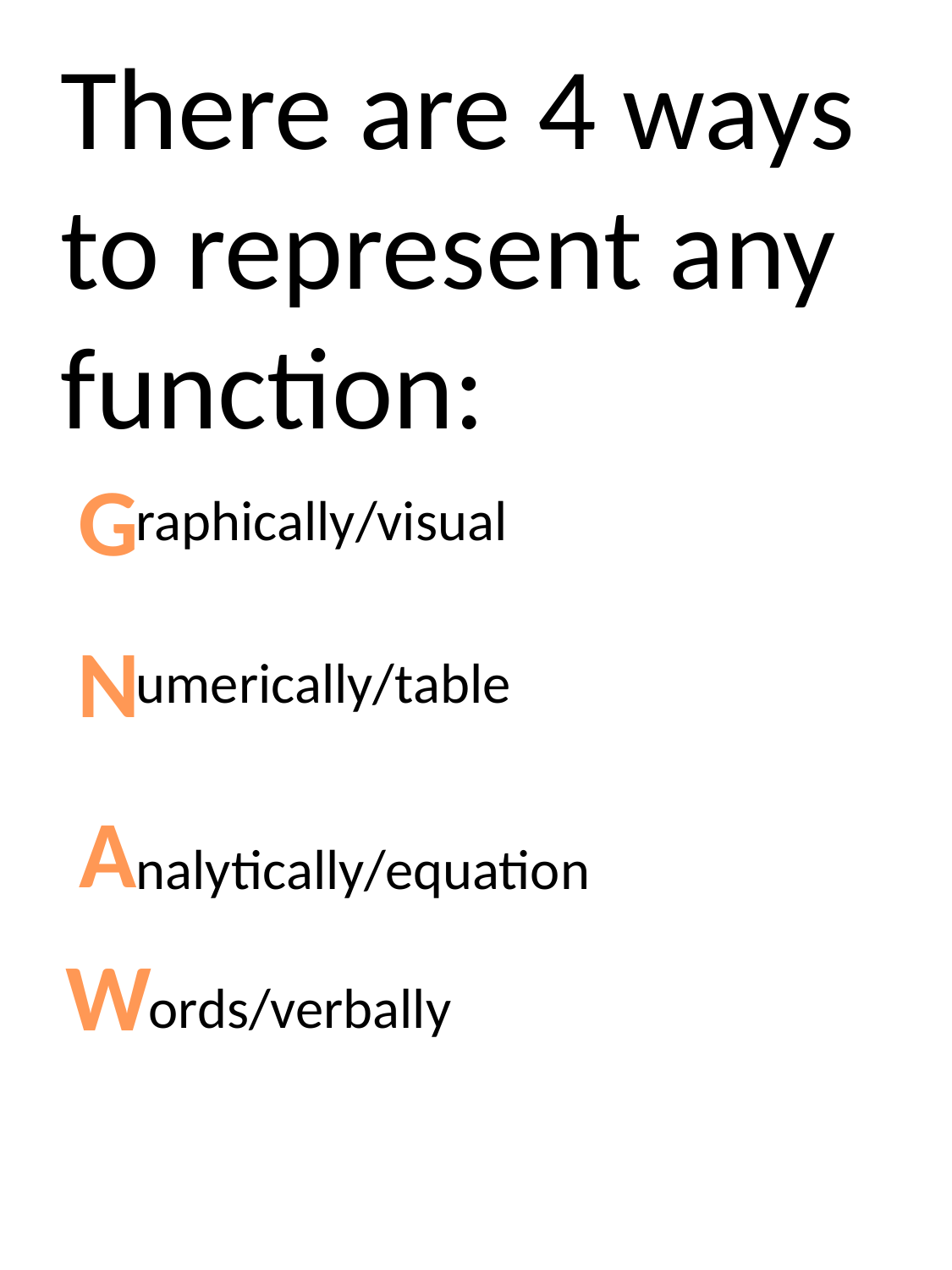

# There are 4 ways to represent any function:
G
raphically/visual
N
umerically/table
A
nalytically/equation
W
 ords/verbally